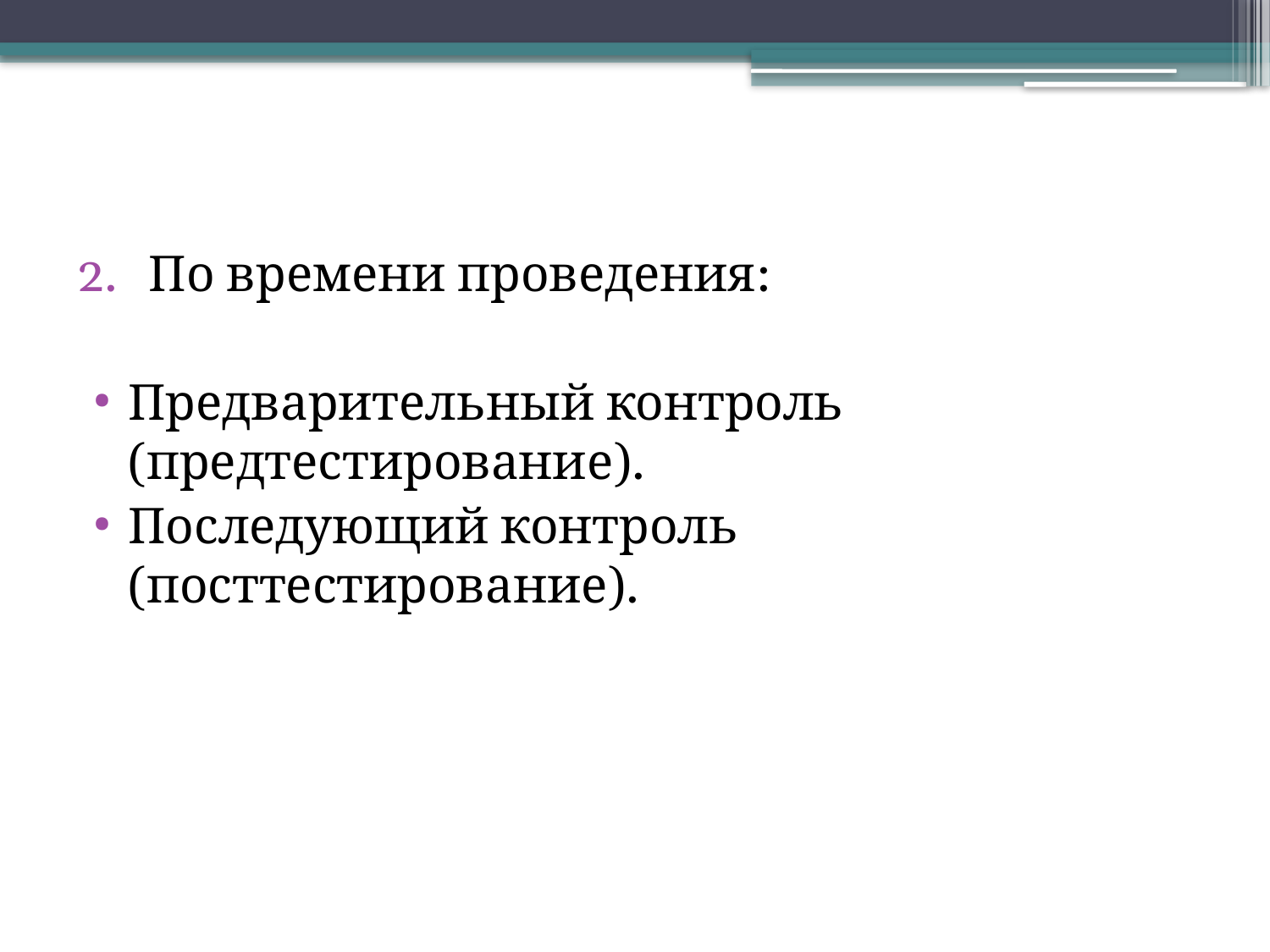

По времени проведения:

Предварительный контроль (предтестирование).
Последующий контроль (посттестирование).